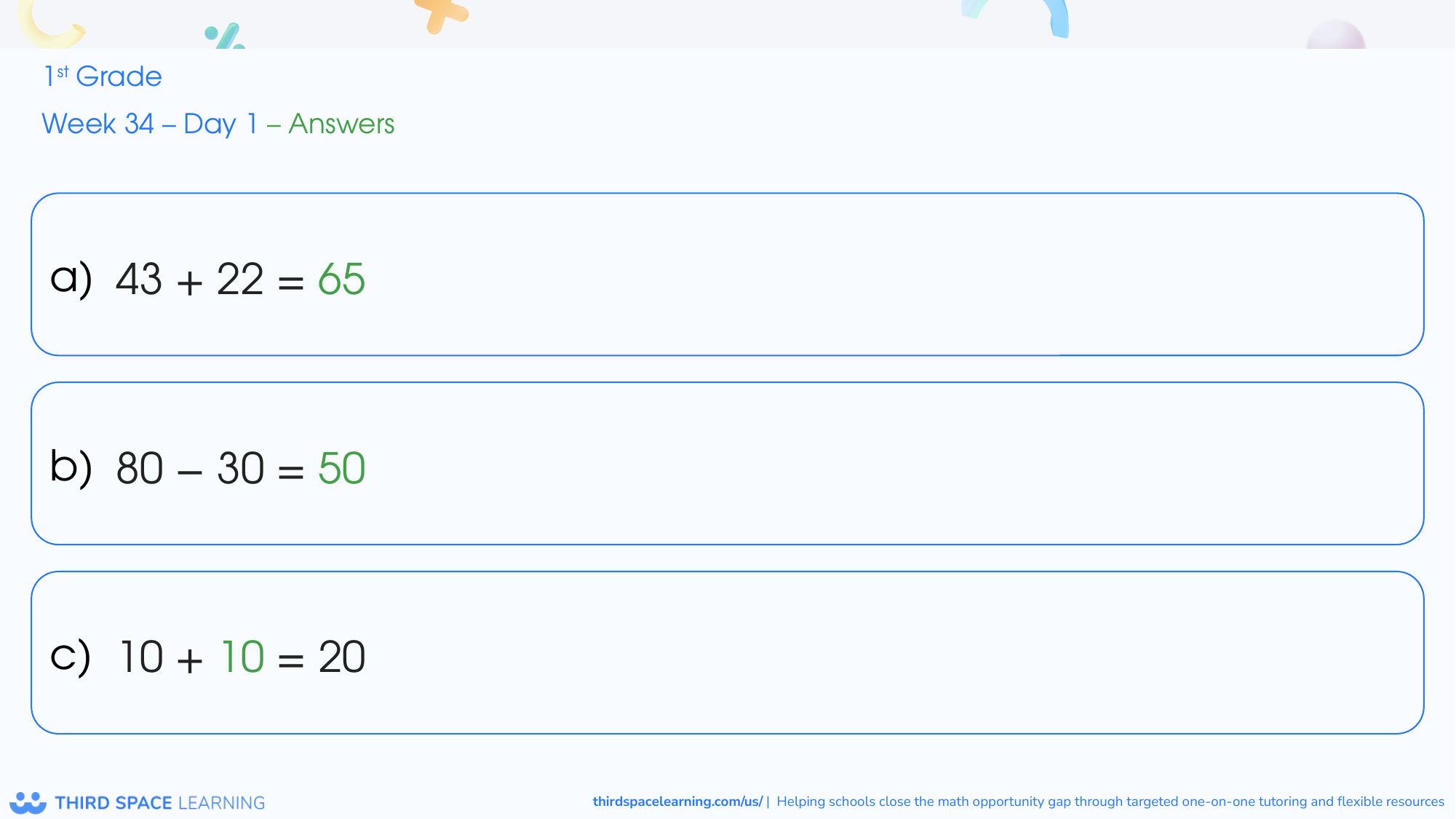

1st Grade
Week 34 – Day 1 – Answers
43 + 22 = 65
80 − 30 = 50
10 + 10 = 20